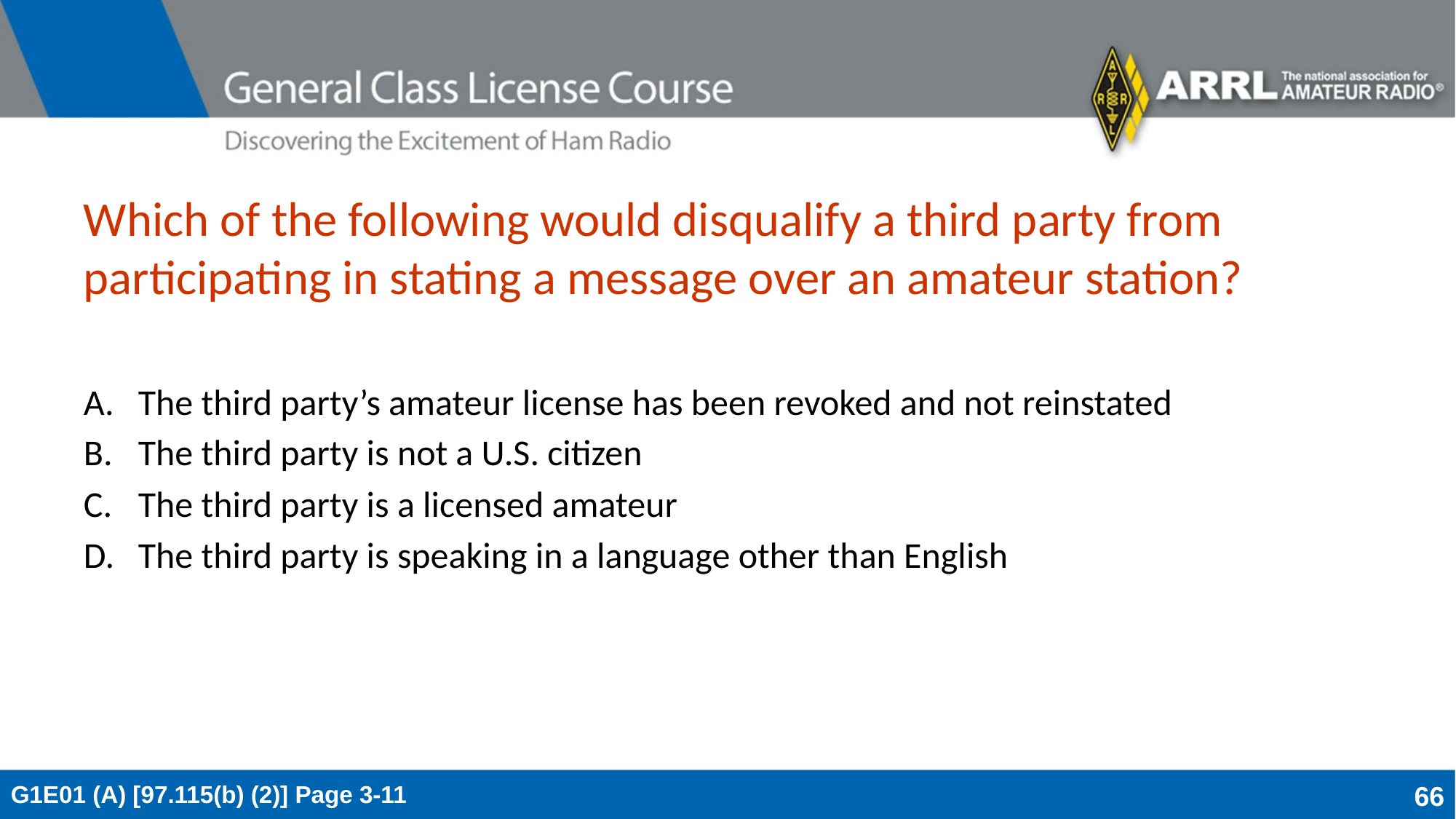

# Which of the following would disqualify a third party from participating in stating a message over an amateur station?
The third party’s amateur license has been revoked and not reinstated
The third party is not a U.S. citizen
The third party is a licensed amateur
The third party is speaking in a language other than English
G1E01 (A) [97.115(b) (2)] Page 3-11
66